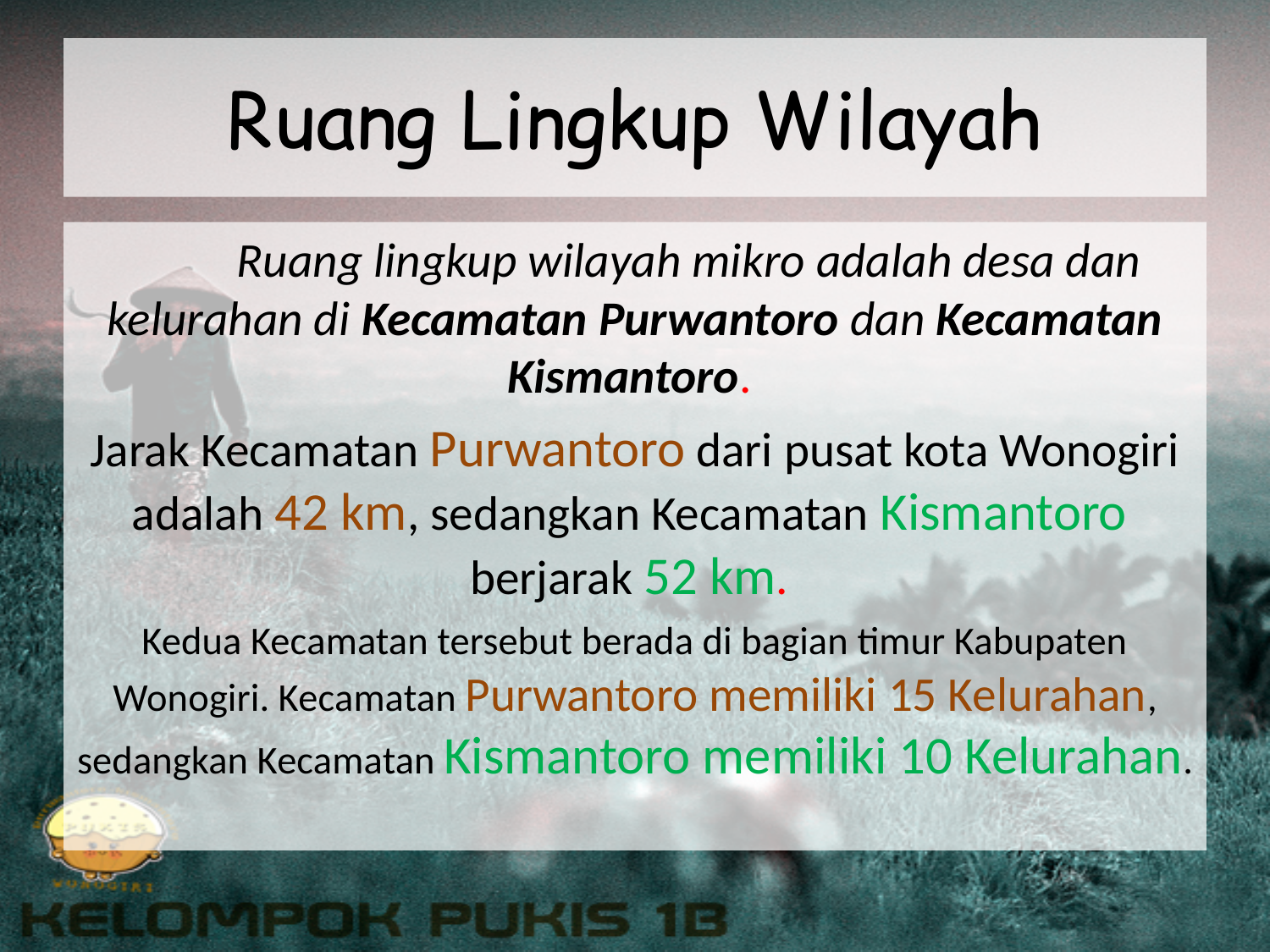

# Ruang Lingkup Wilayah
	Ruang lingkup wilayah mikro adalah desa dan kelurahan di Kecamatan Purwantoro dan Kecamatan Kismantoro.
Jarak Kecamatan Purwantoro dari pusat kota Wonogiri adalah 42 km, sedangkan Kecamatan Kismantoro  berjarak 52 km.
Kedua Kecamatan tersebut berada di bagian timur Kabupaten Wonogiri. Kecamatan Purwantoro memiliki 15 Kelurahan, sedangkan Kecamatan Kismantoro memiliki 10 Kelurahan.